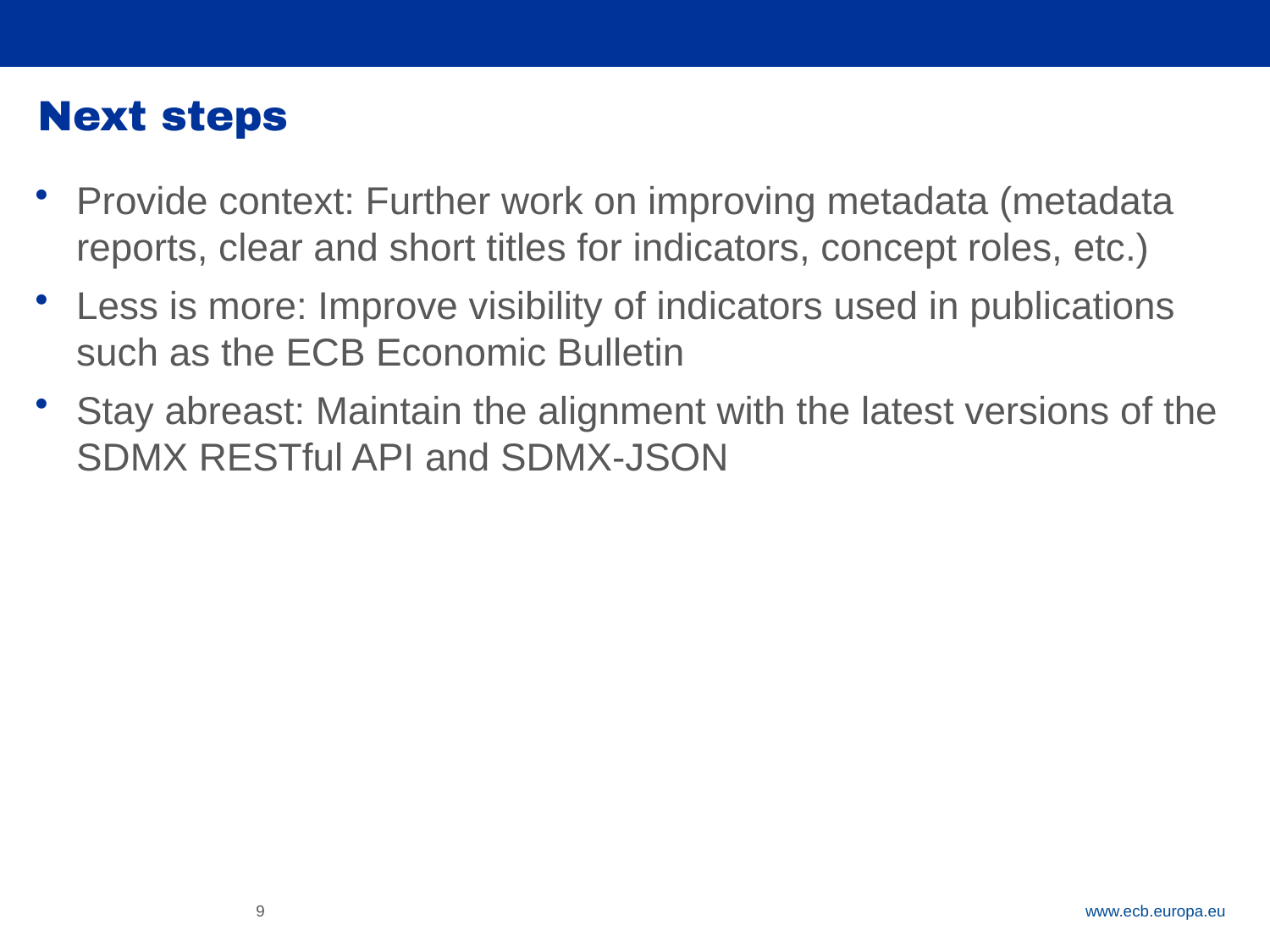

# Next steps
Provide context: Further work on improving metadata (metadata reports, clear and short titles for indicators, concept roles, etc.)
Less is more: Improve visibility of indicators used in publications such as the ECB Economic Bulletin
Stay abreast: Maintain the alignment with the latest versions of the SDMX RESTful API and SDMX-JSON
9